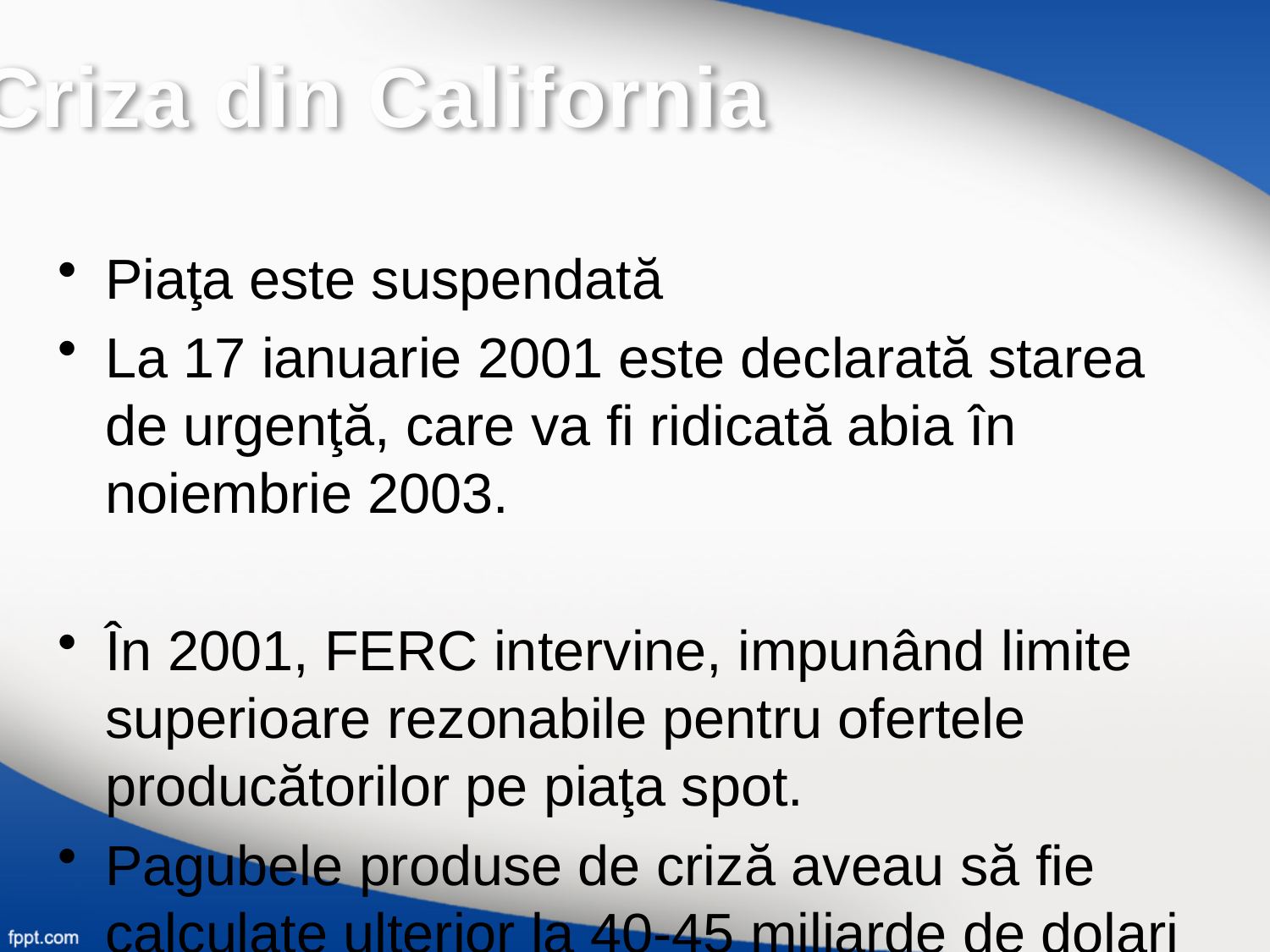

Criza din California
Piaţa este suspendată
La 17 ianuarie 2001 este declarată starea de urgenţă, care va fi ridicată abia în noiembrie 2003.

În 2001, FERC intervine, impunând limite superioare rezonabile pentru ofertele producătorilor pe piaţa spot.
Pagubele produse de criză aveau să fie calculate ulterior la 40-45 miliarde de dolari